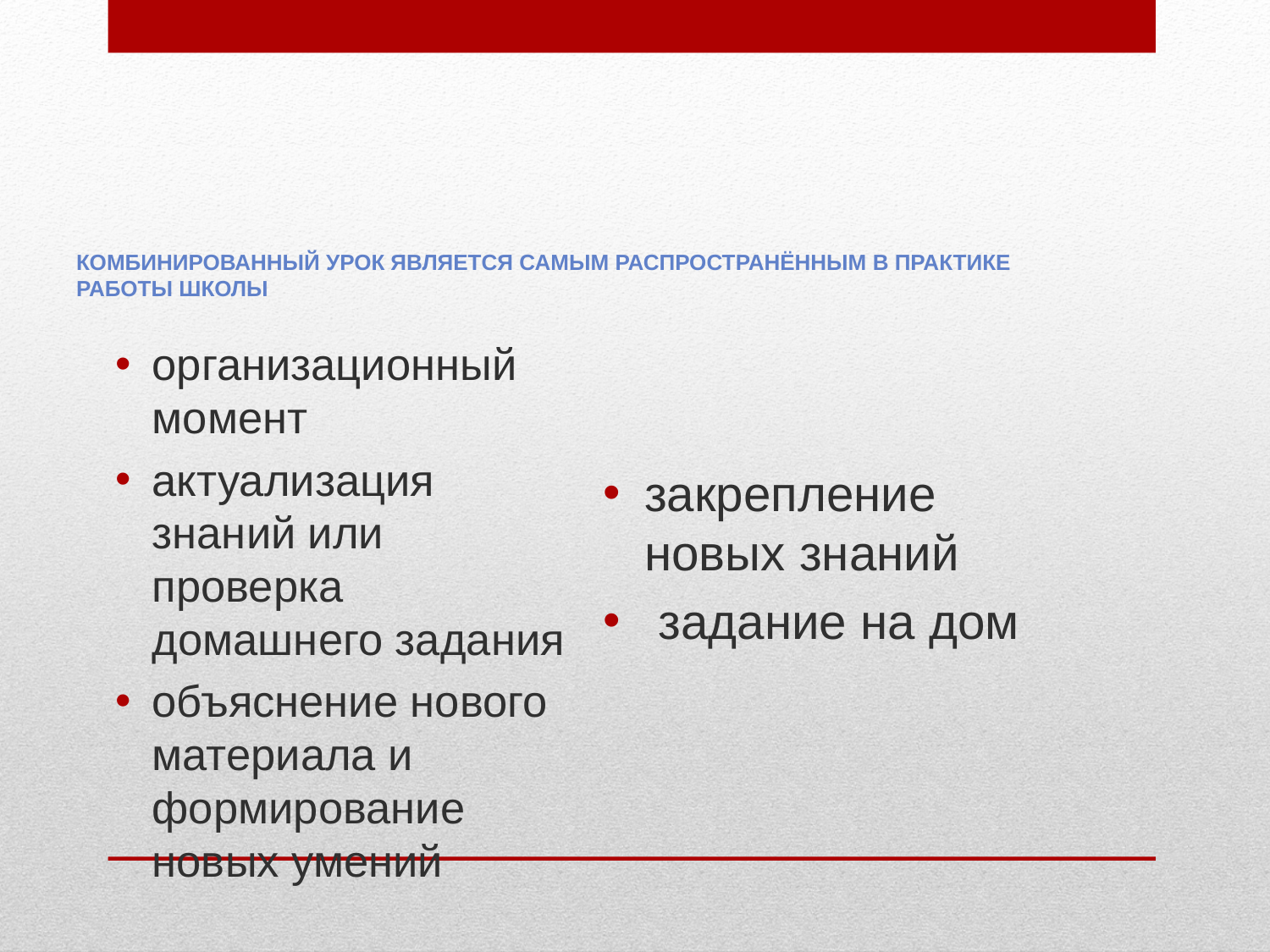

# Комбинированный урок является самым распространённым в практике работы школы
организационный момент
актуализация знаний или проверка домашнего задания
объяснение нового материала и формирование новых умений
закрепление новых знаний
 задание на дом